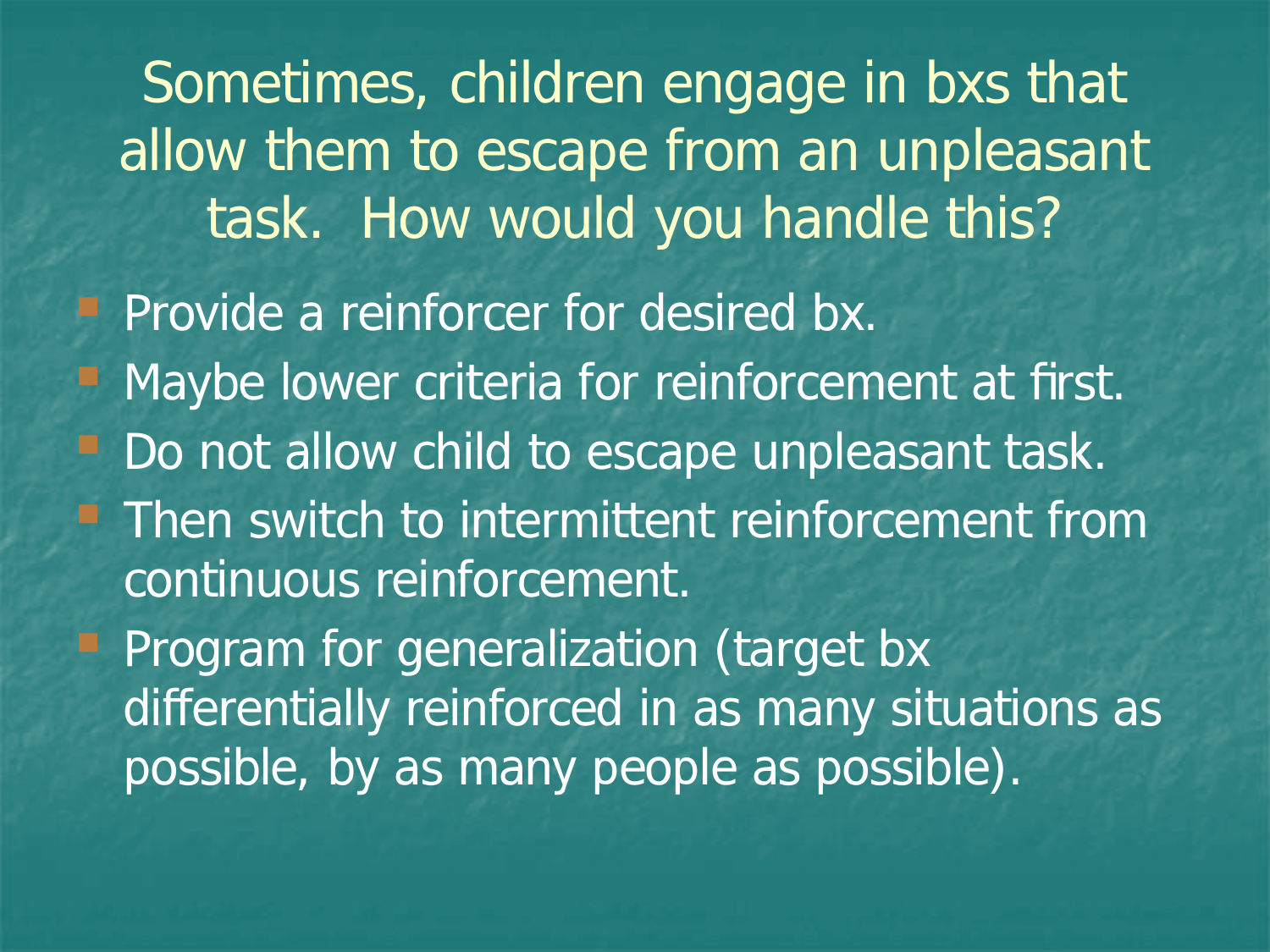

# Sometimes, children engage in bxs that allow them to escape from an unpleasant task.  How would you handle this?
Provide a reinforcer for desired bx.
Maybe lower criteria for reinforcement at first.
Do not allow child to escape unpleasant task.
Then switch to intermittent reinforcement from continuous reinforcement.
Program for generalization (target bx differentially reinforced in as many situations as possible, by as many people as possible).